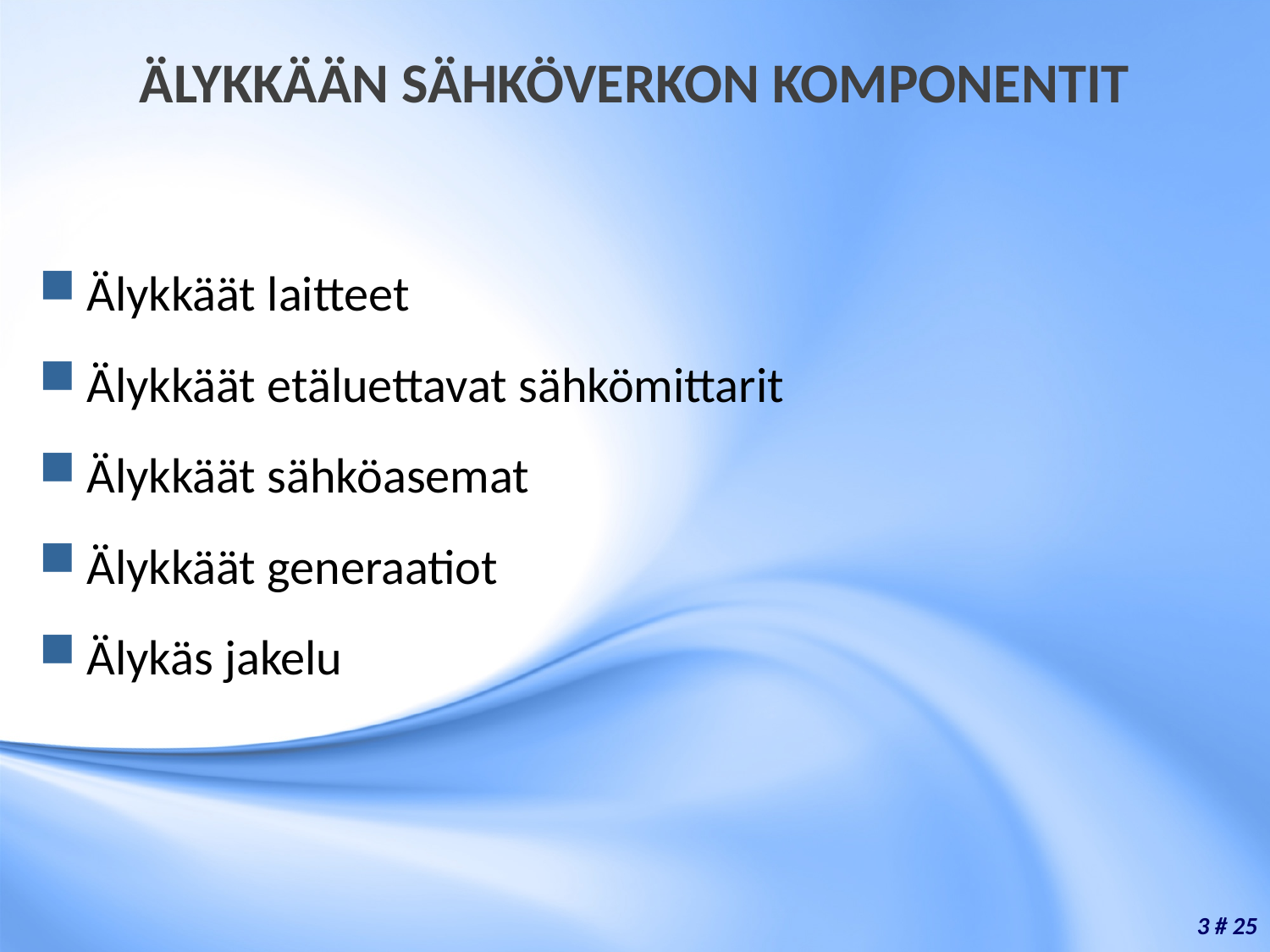

# ÄLYKKÄÄN SÄHKÖVERKON KOMPONENTIT
Älykkäät laitteet
Älykkäät etäluettavat sähkömittarit
Älykkäät sähköasemat
Älykkäät generaatiot
Älykäs jakelu

3 # 25